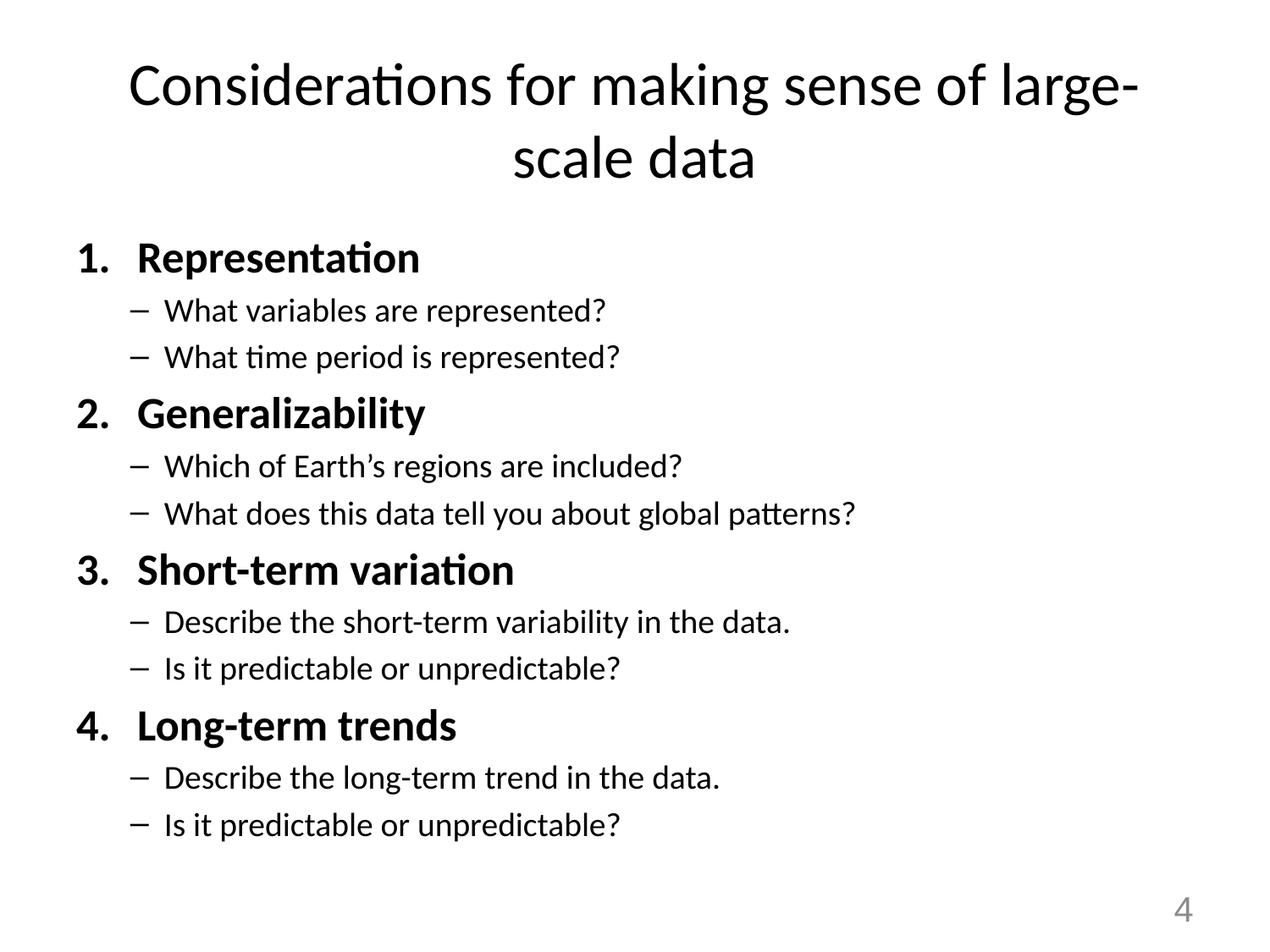

# Considerations for making sense of large-scale data
Representation
What variables are represented?
What time period is represented?
Generalizability
Which of Earth’s regions are included?
What does this data tell you about global patterns?
Short-term variation
Describe the short-term variability in the data.
Is it predictable or unpredictable?
Long-term trends
Describe the long-term trend in the data.
Is it predictable or unpredictable?

4